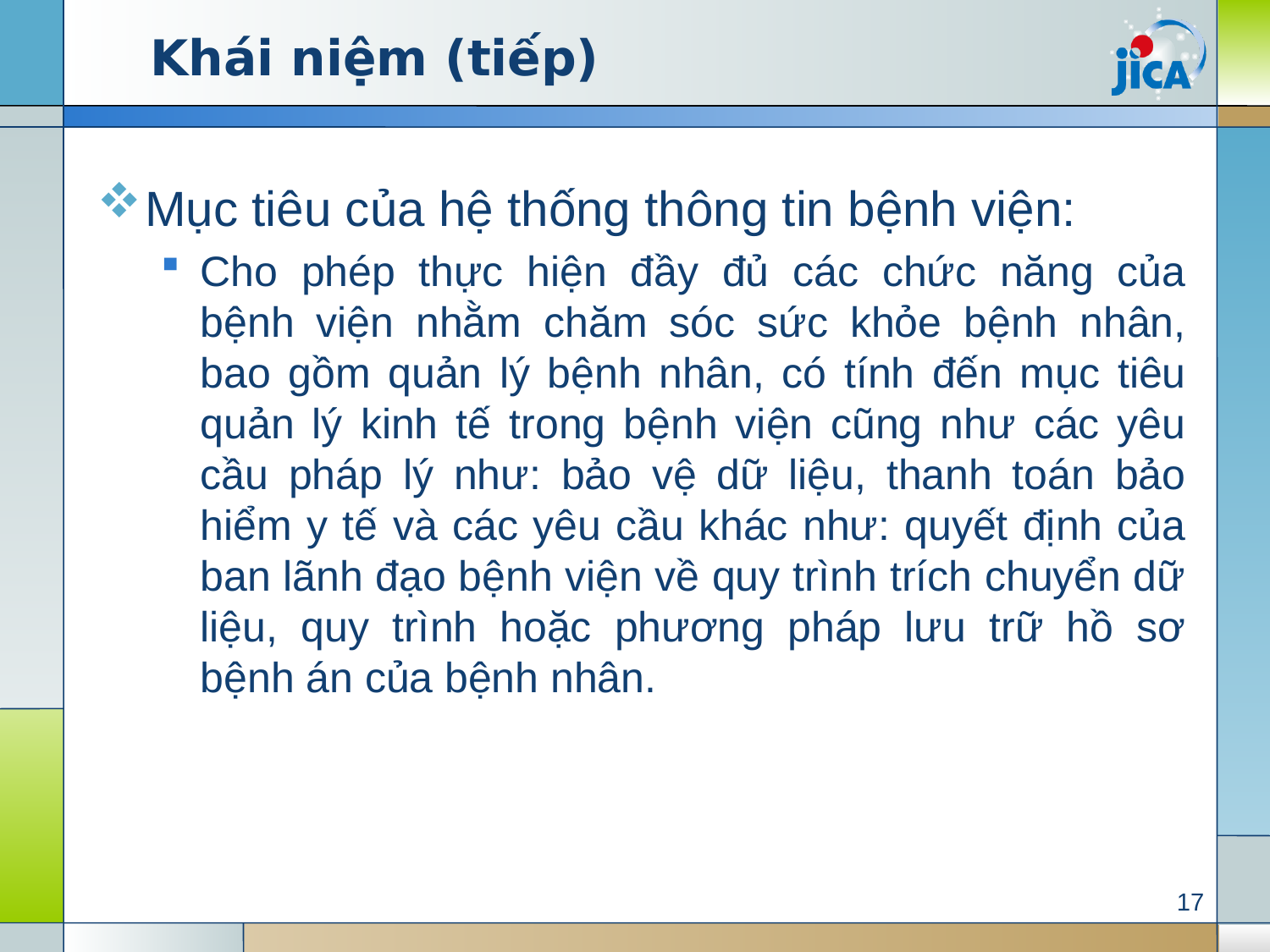

# Khái niệm (tiếp)
Mục tiêu của hệ thống thông tin bệnh viện:
Cho phép thực hiện đầy đủ các chức năng của bệnh viện nhằm chăm sóc sức khỏe bệnh nhân, bao gồm quản lý bệnh nhân, có tính đến mục tiêu quản lý kinh tế trong bệnh viện cũng như các yêu cầu pháp lý như: bảo vệ dữ liệu, thanh toán bảo hiểm y tế và các yêu cầu khác như: quyết định của ban lãnh đạo bệnh viện về quy trình trích chuyển dữ liệu, quy trình hoặc phương pháp lưu trữ hồ sơ bệnh án của bệnh nhân.

17